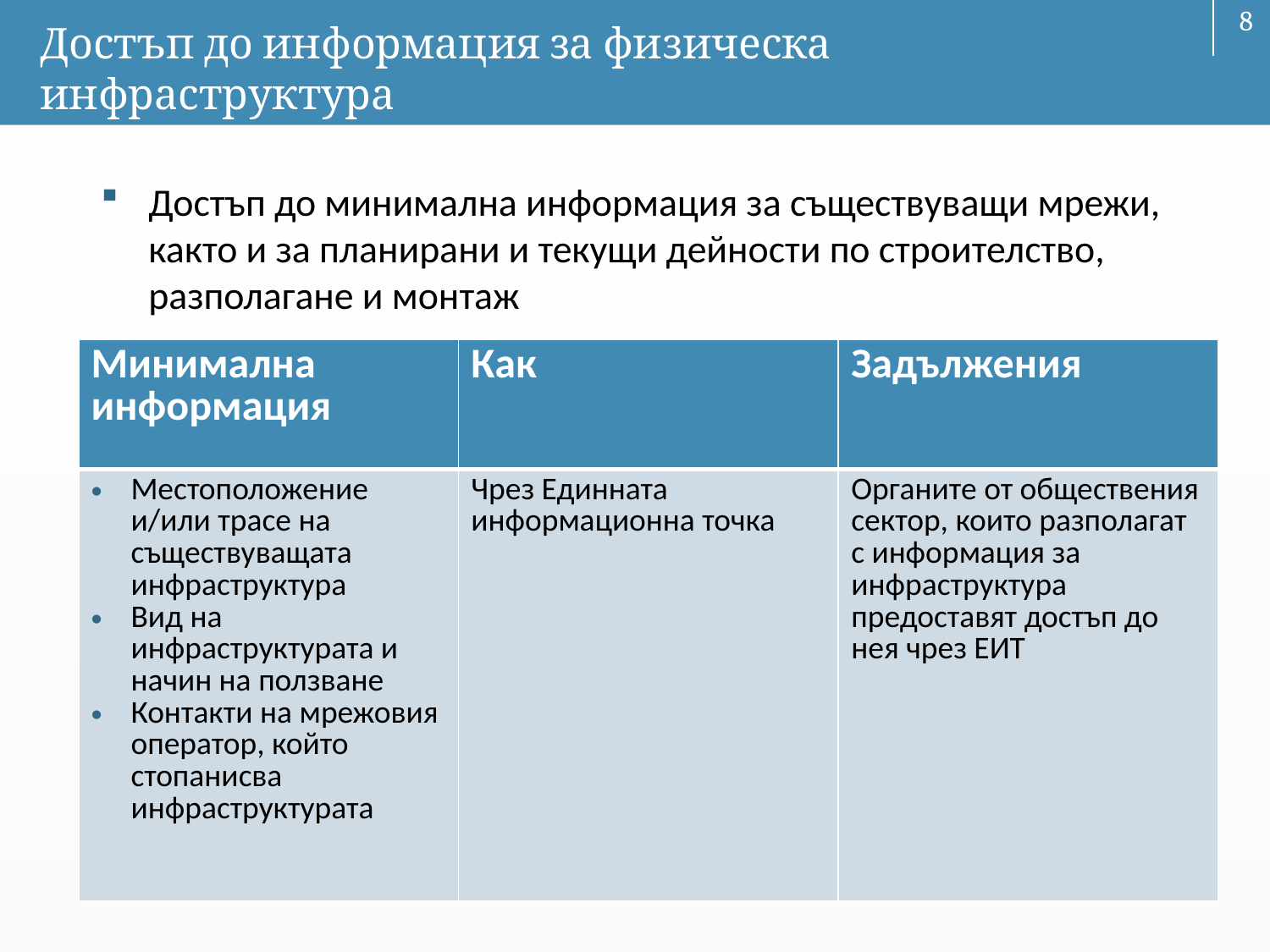

# Достъп до информация за физическа инфраструктура
Достъп до минимална информация за съществуващи мрежи, както и за планирани и текущи дейности по строителство, разполагане и монтаж
| Минимална информация | Как | Задължения |
| --- | --- | --- |
| Местоположение и/или трасе на съществуващата инфраструктура Вид на инфраструктурата и начин на ползване Контакти на мрежовия оператор, който стопанисва инфраструктурата | Чрез Единната информационна точка | Органите от обществения сектор, които разполагат с информация за инфраструктура предоставят достъп до нея чрез ЕИТ |